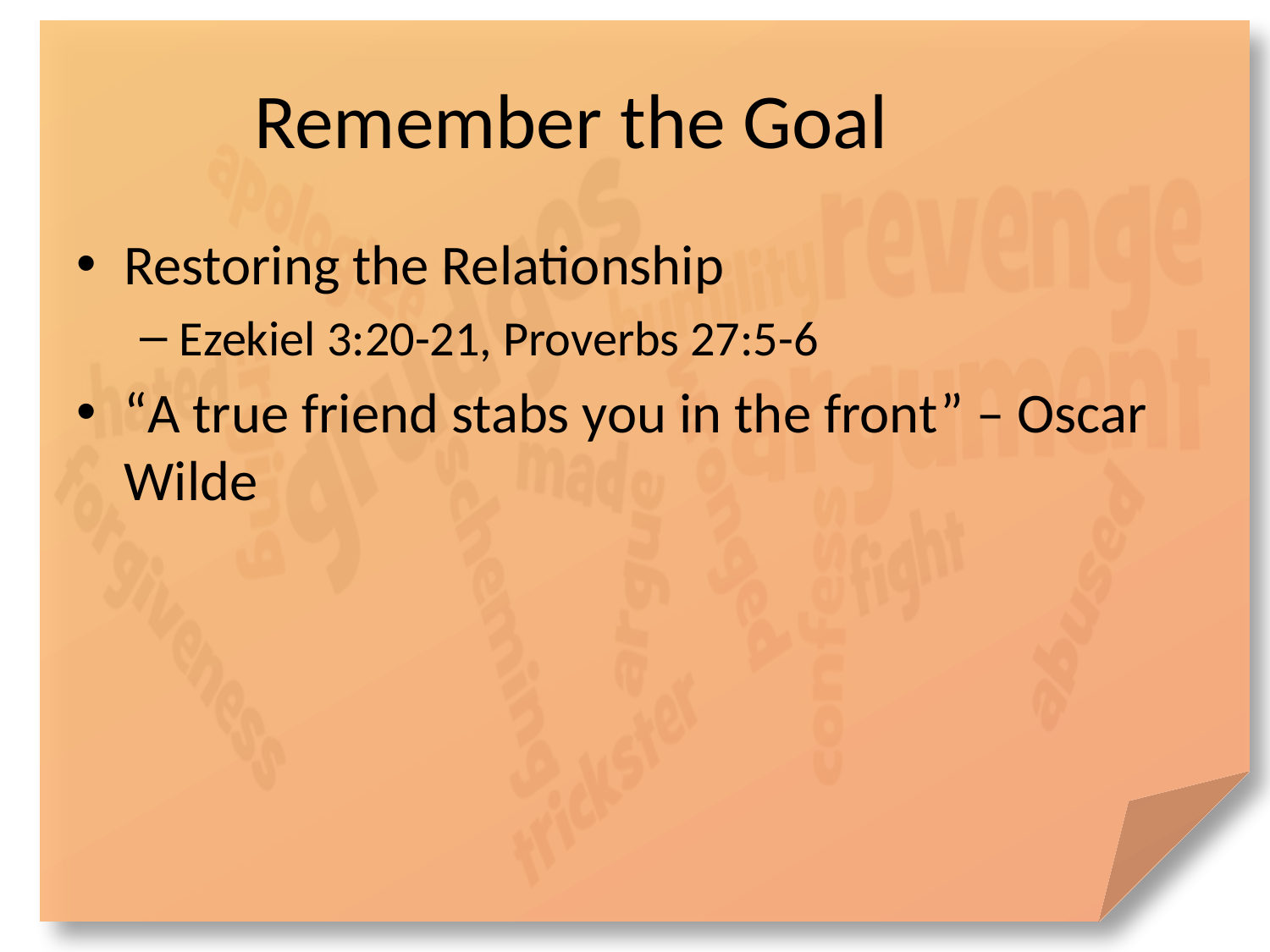

# Remember the Goal
Restoring the Relationship
Ezekiel 3:20-21, Proverbs 27:5-6
“A true friend stabs you in the front” – Oscar Wilde